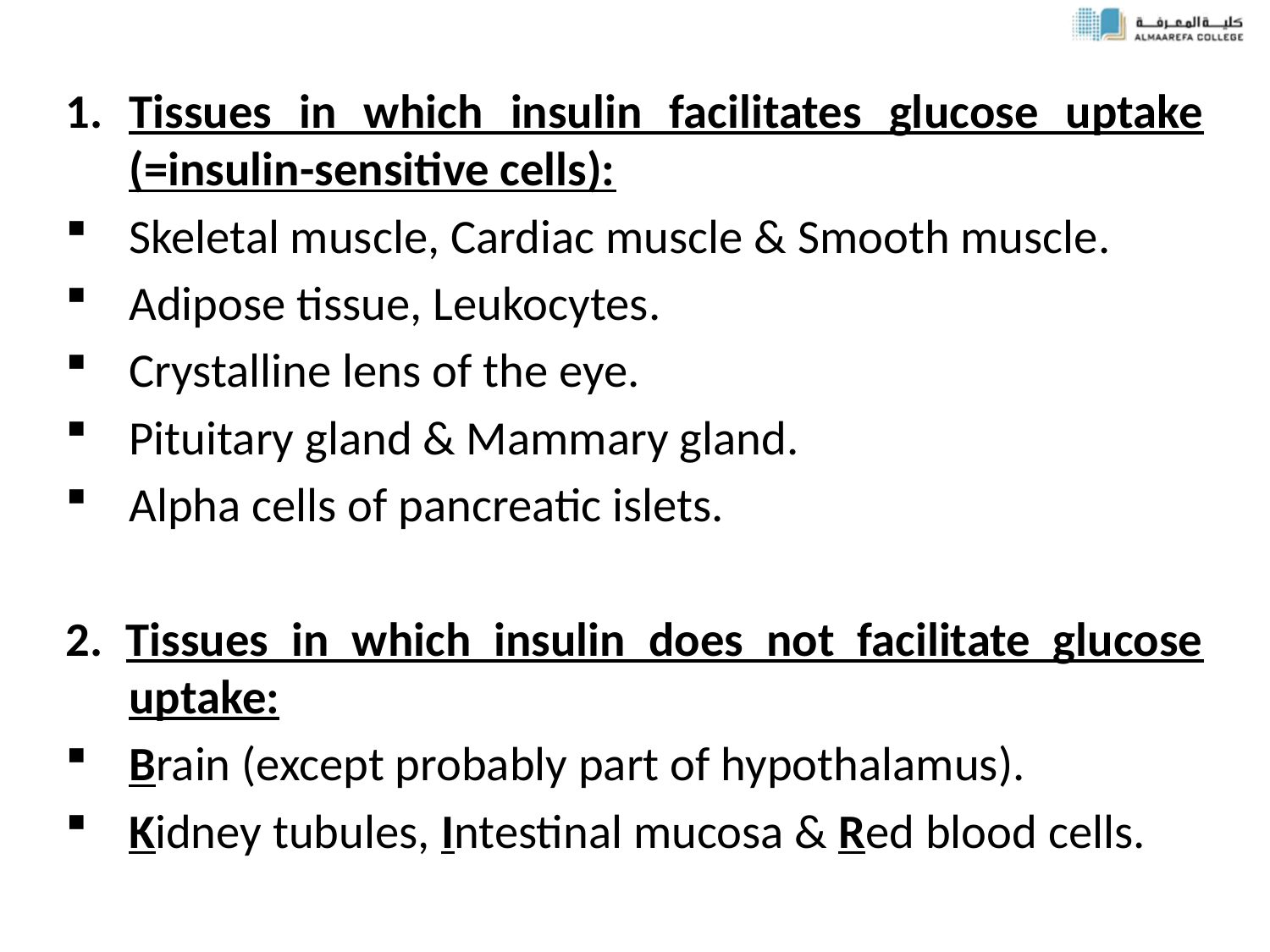

Tissues in which insulin facilitates glucose uptake (=insulin-sensitive cells):
Skeletal muscle, Cardiac muscle & Smooth muscle.
Adipose tissue, Leukocytes.
Crystalline lens of the eye.
Pituitary gland & Mammary gland.
Alpha cells of pancreatic islets.

2. Tissues in which insulin does not facilitate glucose uptake:
Brain (except probably part of hypothalamus).
Kidney tubules, Intestinal mucosa & Red blood cells.